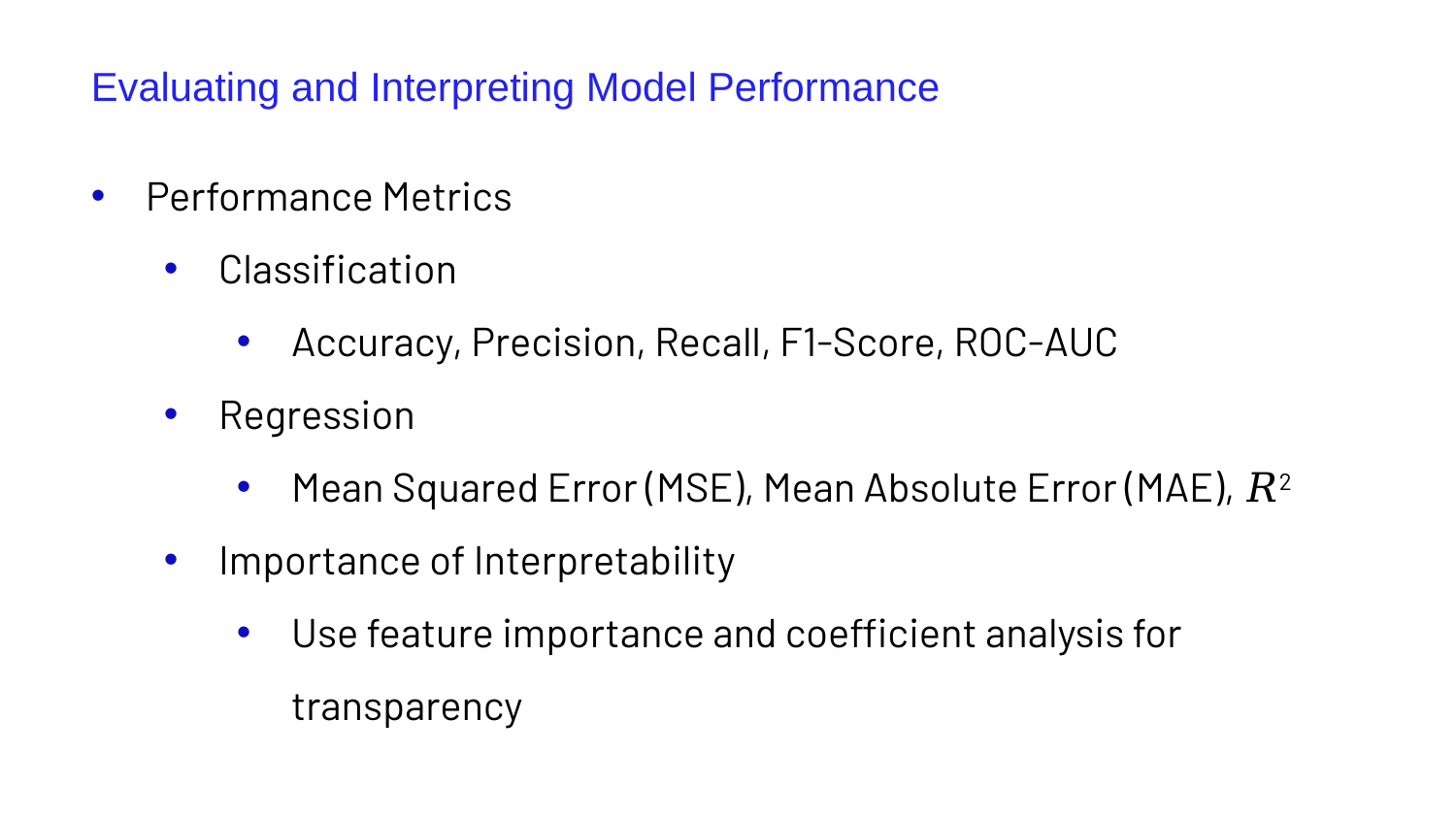

Evaluating and Interpreting Model Performance
Performance Metrics
Classification
Accuracy, Precision, Recall, F1-Score, ROC-AUC
Regression
Mean Squared Error (MSE), Mean Absolute Error (MAE), 𝑅2
Importance of Interpretability
Use feature importance and coefficient analysis for transparency